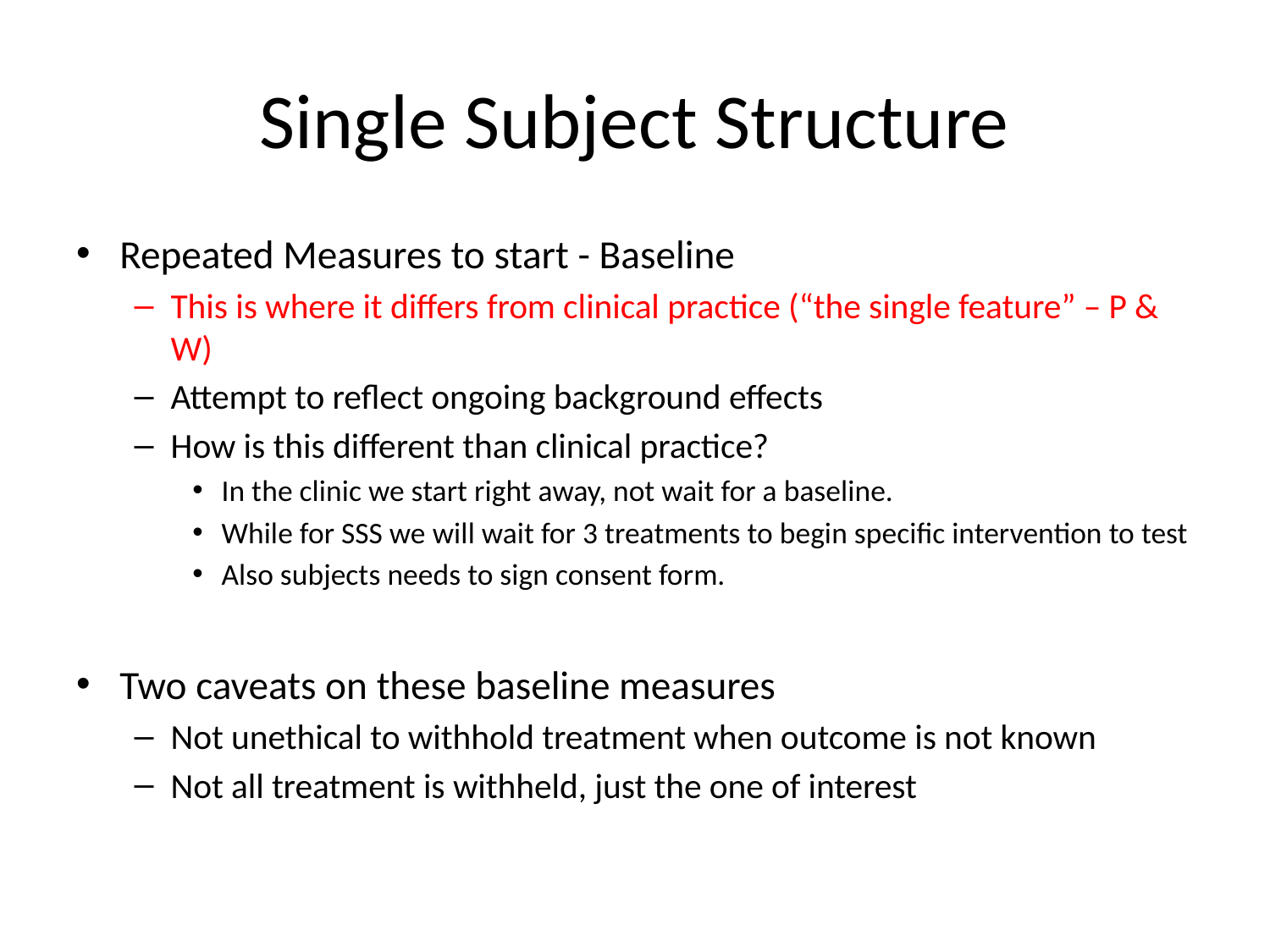

# Single Subject Structure
Repeated Measures to start - Baseline
This is where it differs from clinical practice (“the single feature” – P & W)
Attempt to reflect ongoing background effects
How is this different than clinical practice?
In the clinic we start right away, not wait for a baseline.
While for SSS we will wait for 3 treatments to begin specific intervention to test
Also subjects needs to sign consent form.

Two caveats on these baseline measures
Not unethical to withhold treatment when outcome is not known
Not all treatment is withheld, just the one of interest